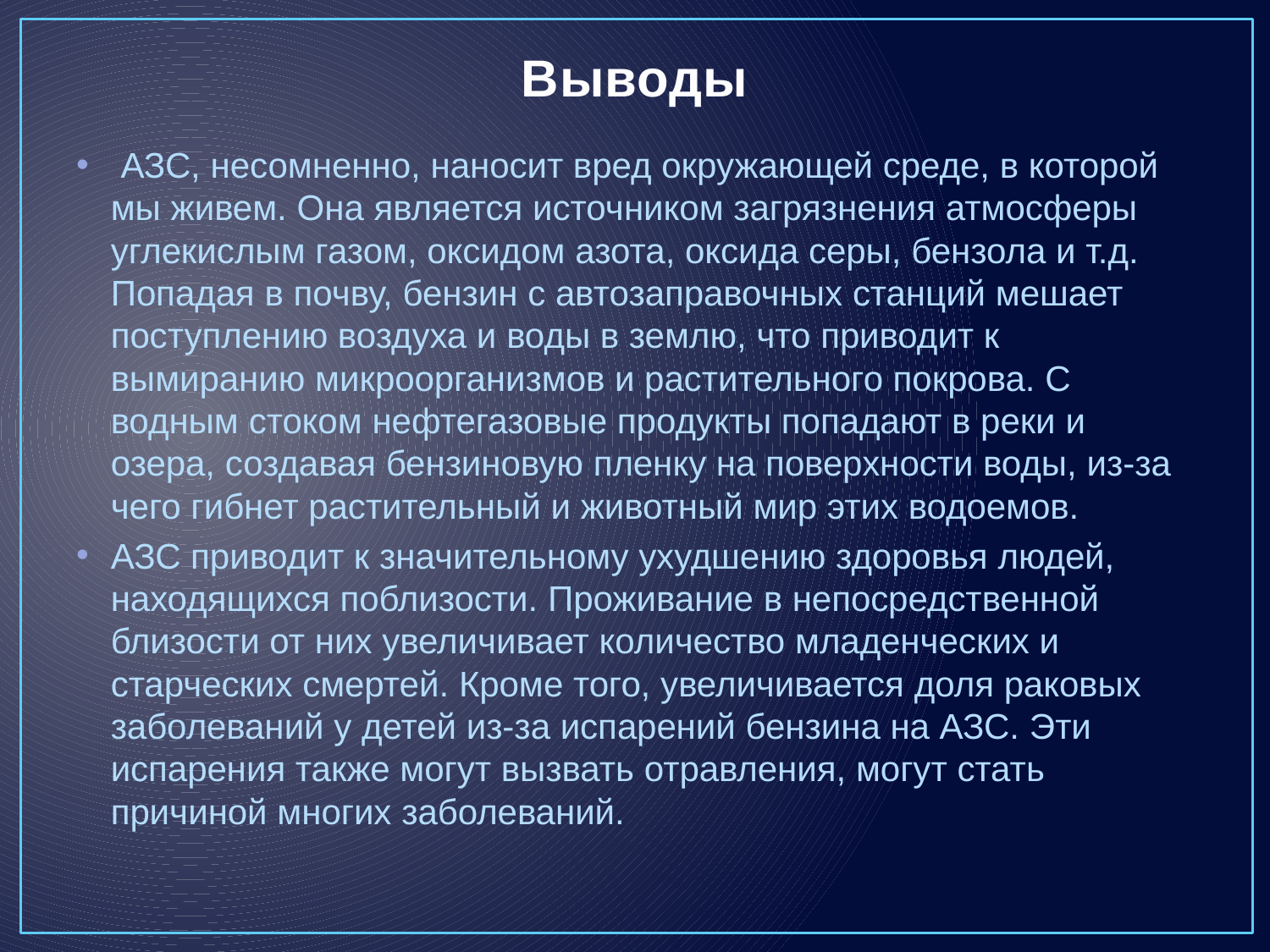

# Выводы
 АЗС, несомненно, наносит вред окружающей среде, в которой мы живем. Она является источником загрязнения атмосферы углекислым газом, оксидом азота, оксида серы, бензола и т.д. Попадая в почву, бензин с автозаправочных станций мешает поступлению воздуха и воды в землю, что приводит к вымиранию микроорганизмов и растительного покрова. С водным стоком нефтегазовые продукты попадают в реки и озера, создавая бензиновую пленку на поверхности воды, из-за чего гибнет растительный и животный мир этих водоемов.
АЗС приводит к значительному ухудшению здоровья людей, находящихся поблизости. Проживание в непосредственной близости от них увеличивает количество младенческих и старческих смертей. Кроме того, увеличивается доля раковых заболеваний у детей из-за испарений бензина на АЗС. Эти испарения также могут вызвать отравления, могут стать причиной многих заболеваний.